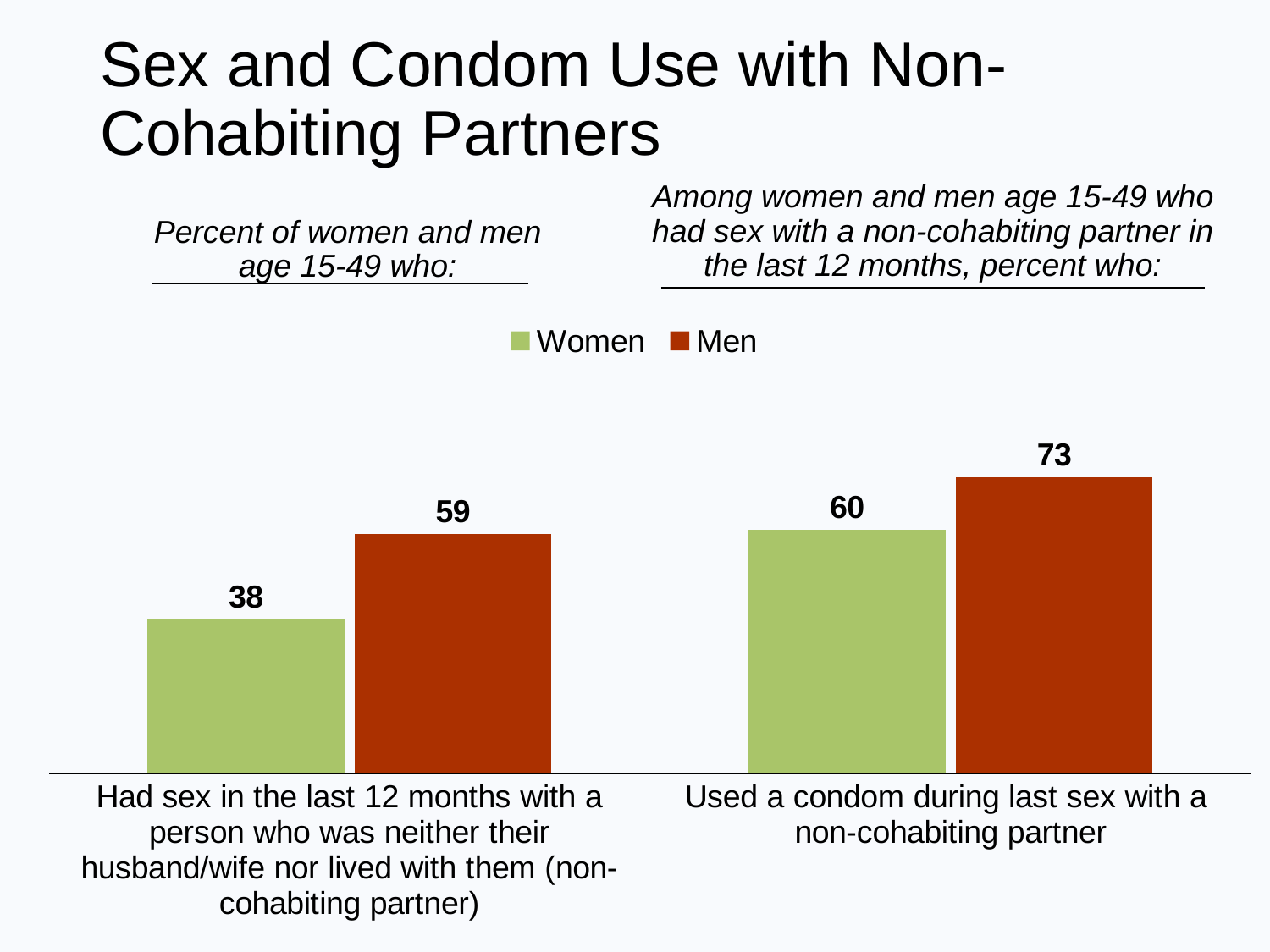

# Sex and Condom Use with Non-Cohabiting Partners
Among women and men age 15-49 who had sex with a non-cohabiting partner in the last 12 months, percent who:
Percent of women and men age 15-49 who:

### Chart

| Category | Women | Men |
|---|---|---|
| Had sex in the last 12 months with a person who was neither their husband/wife nor lived with them (non-cohabiting partner) | 38.0 | 59.0 |
| Used a condom during last sex with a
non-cohabiting partner | 60.0 | 73.0 |